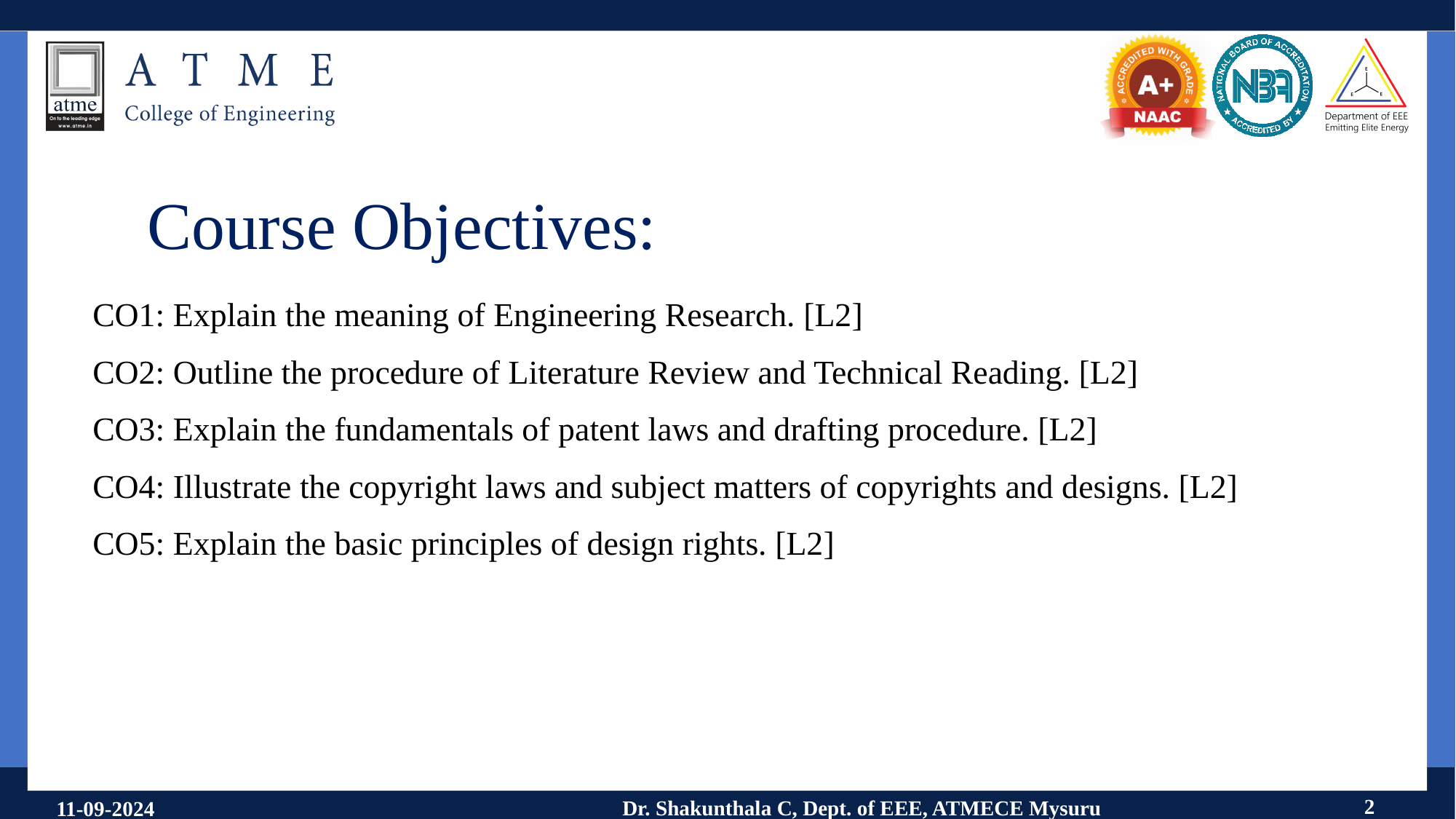

# Course Objectives:
CO1: Explain the meaning of Engineering Research. [L2]
CO2: Outline the procedure of Literature Review and Technical Reading. [L2]
CO3: Explain the fundamentals of patent laws and drafting procedure. [L2]
CO4: Illustrate the copyright laws and subject matters of copyrights and designs. [L2]
CO5: Explain the basic principles of design rights. [L2]
2
Dr. Shakunthala C, Dept. of EEE, ATMECE Mysuru
11-09-2024